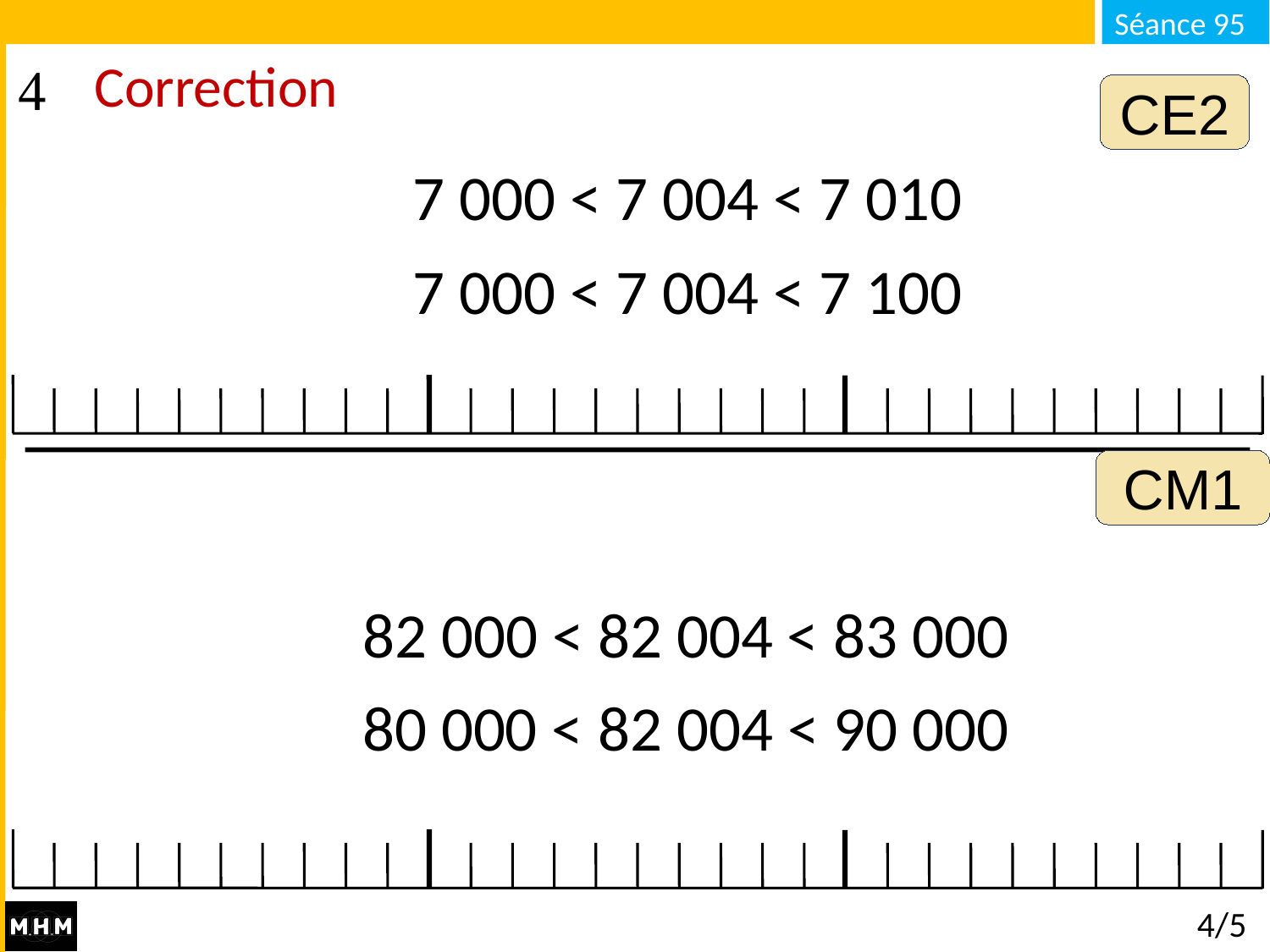

Correction
CE2
7 000 < 7 004 < 7 010
7 000 < 7 004 < 7 100

CM1
82 000 < 82 004 < 83 000
80 000 < 82 004 < 90 000
# 4/5